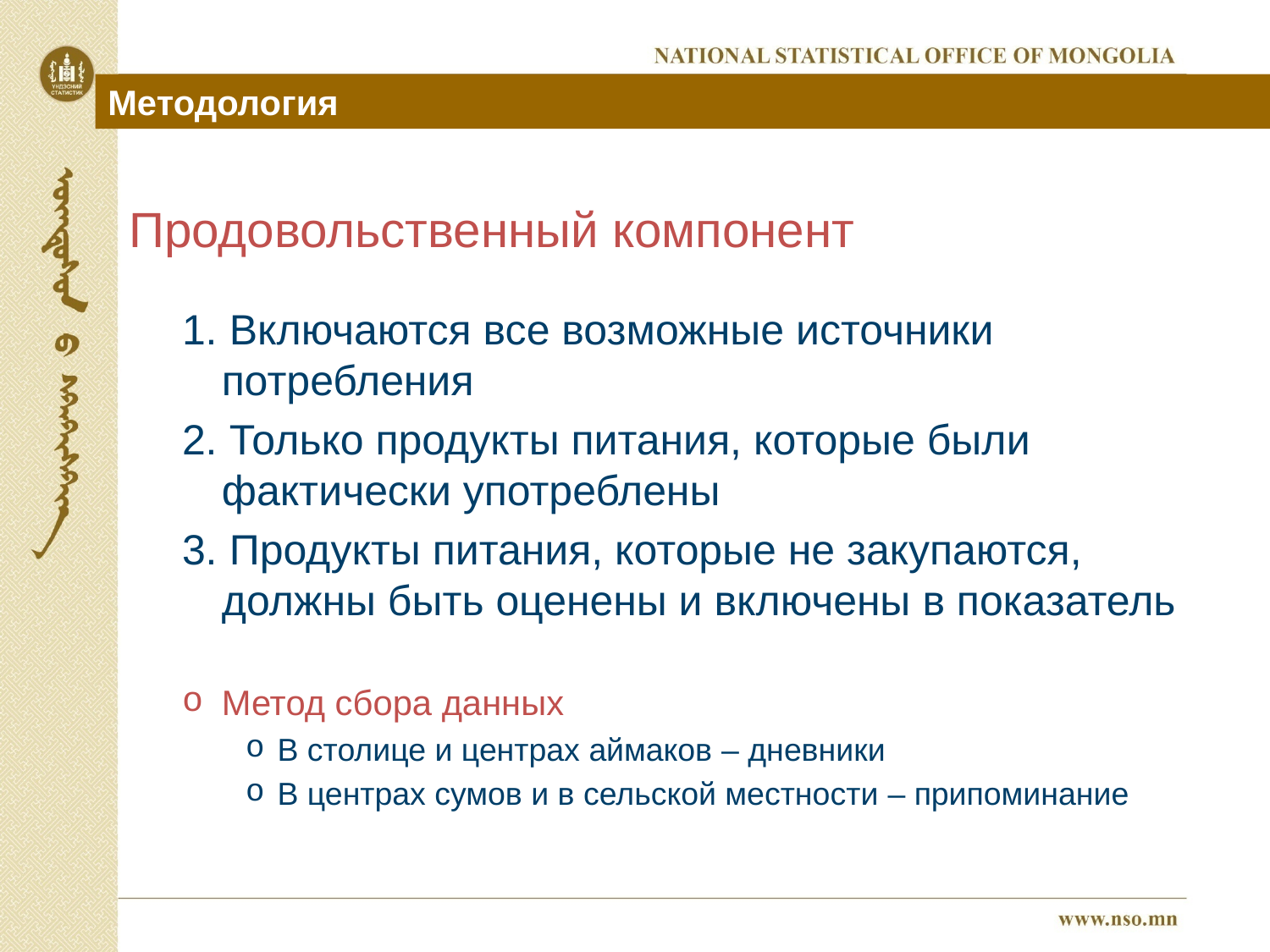

Методология
# Продовольственный компонент
1. Включаются все возможные источники потребления
2. Только продукты питания, которые были фактически употреблены
3. Продукты питания, которые не закупаются, должны быть оценены и включены в показатель

Метод сбора данных
В столице и центрах аймаков – дневники
В центрах сумов и в сельской местности – припоминание